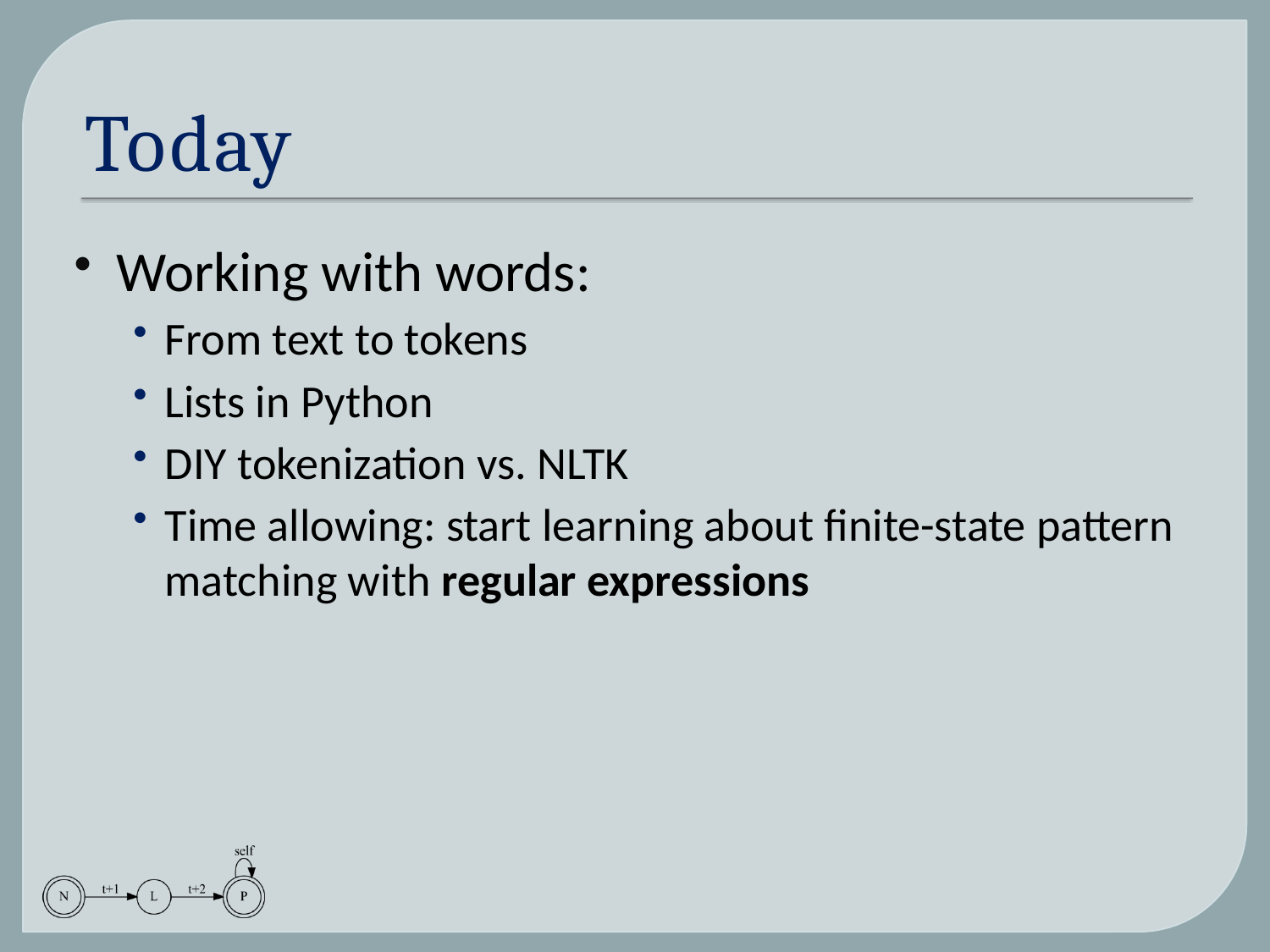

# Today
Working with words:
From text to tokens
Lists in Python
DIY tokenization vs. NLTK
Time allowing: start learning about finite-state pattern matching with regular expressions